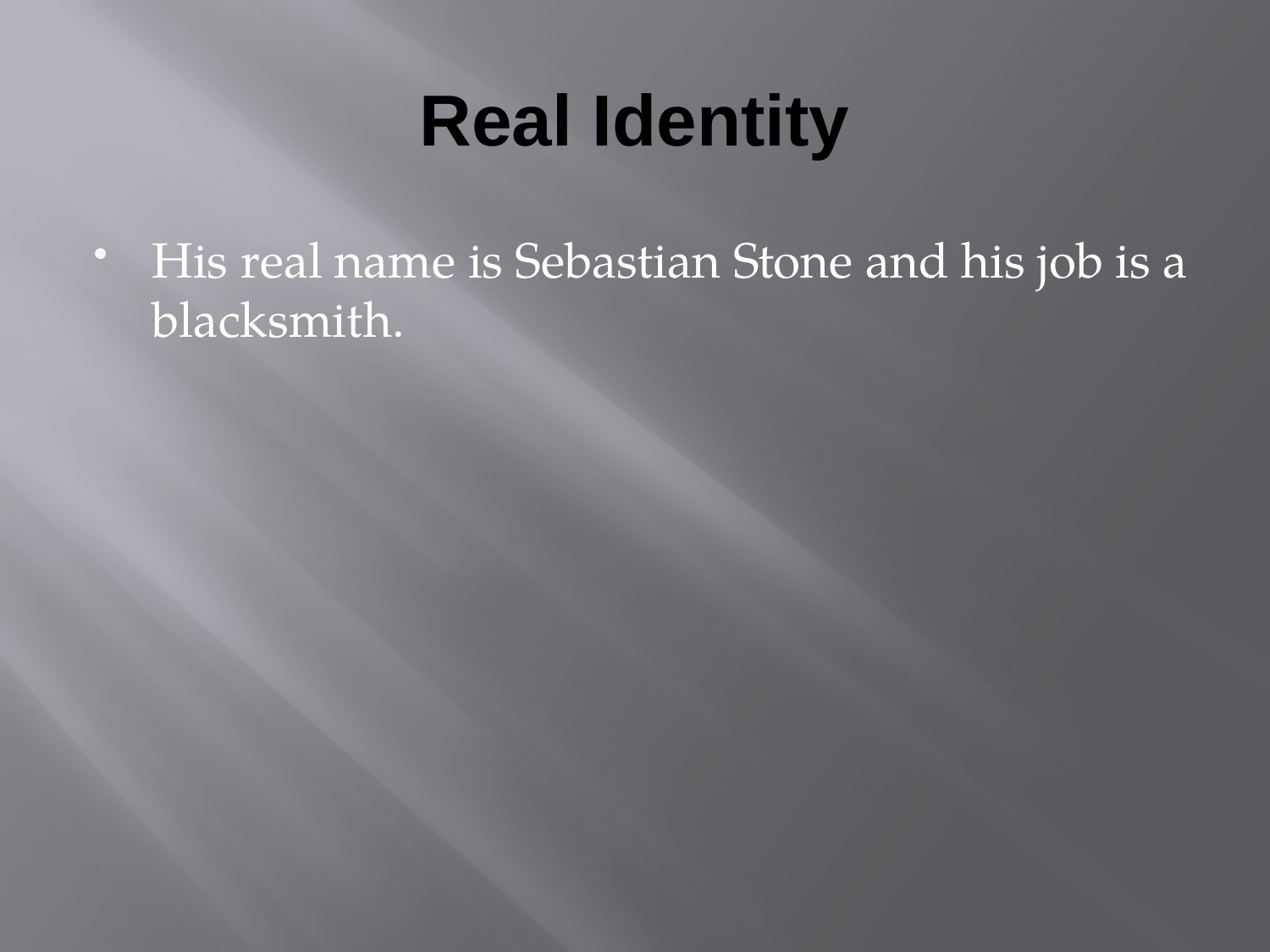

# Real Identity
His real name is Sebastian Stone and his job is a blacksmith.